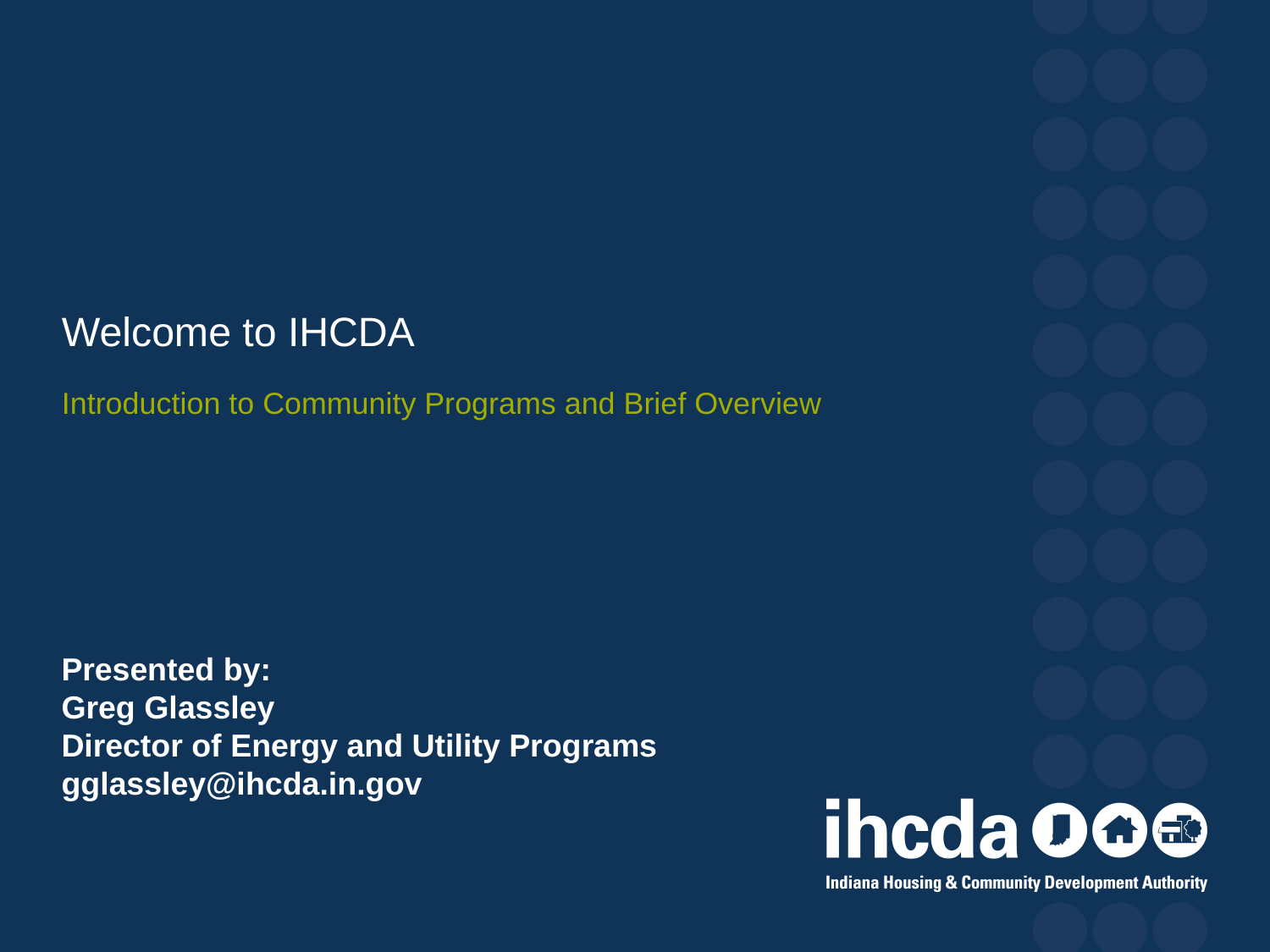

# Welcome to IHCDA Introduction to Community Programs and Brief Overview
Presented by:
Greg Glassley
Director of Energy and Utility Programs
gglassley@ihcda.in.gov